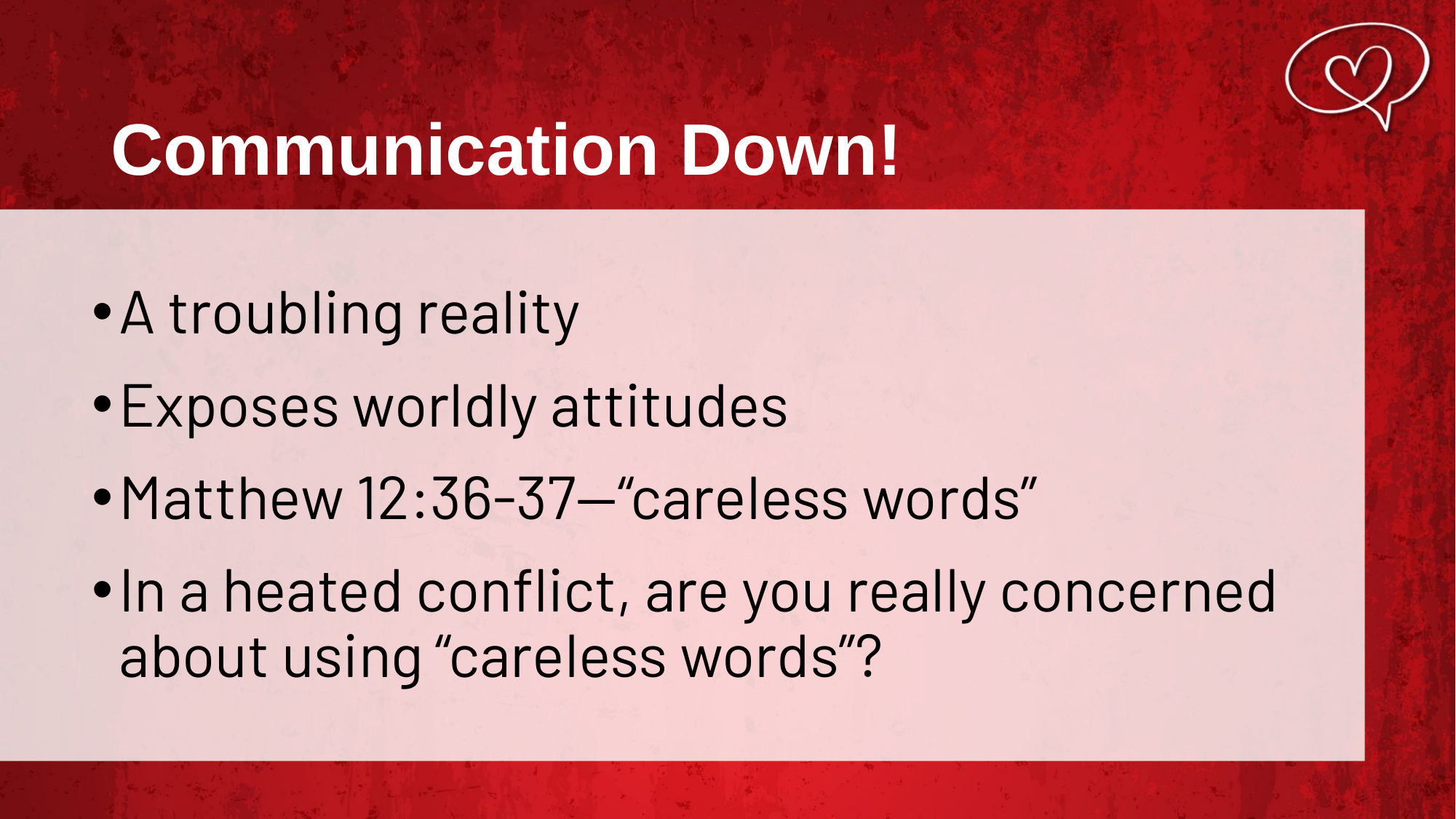

# Communication Down!
A troubling reality
Exposes worldly attitudes
Matthew 12:36-37—“careless words”
In a heated conflict, are you really concerned about using “careless words”?